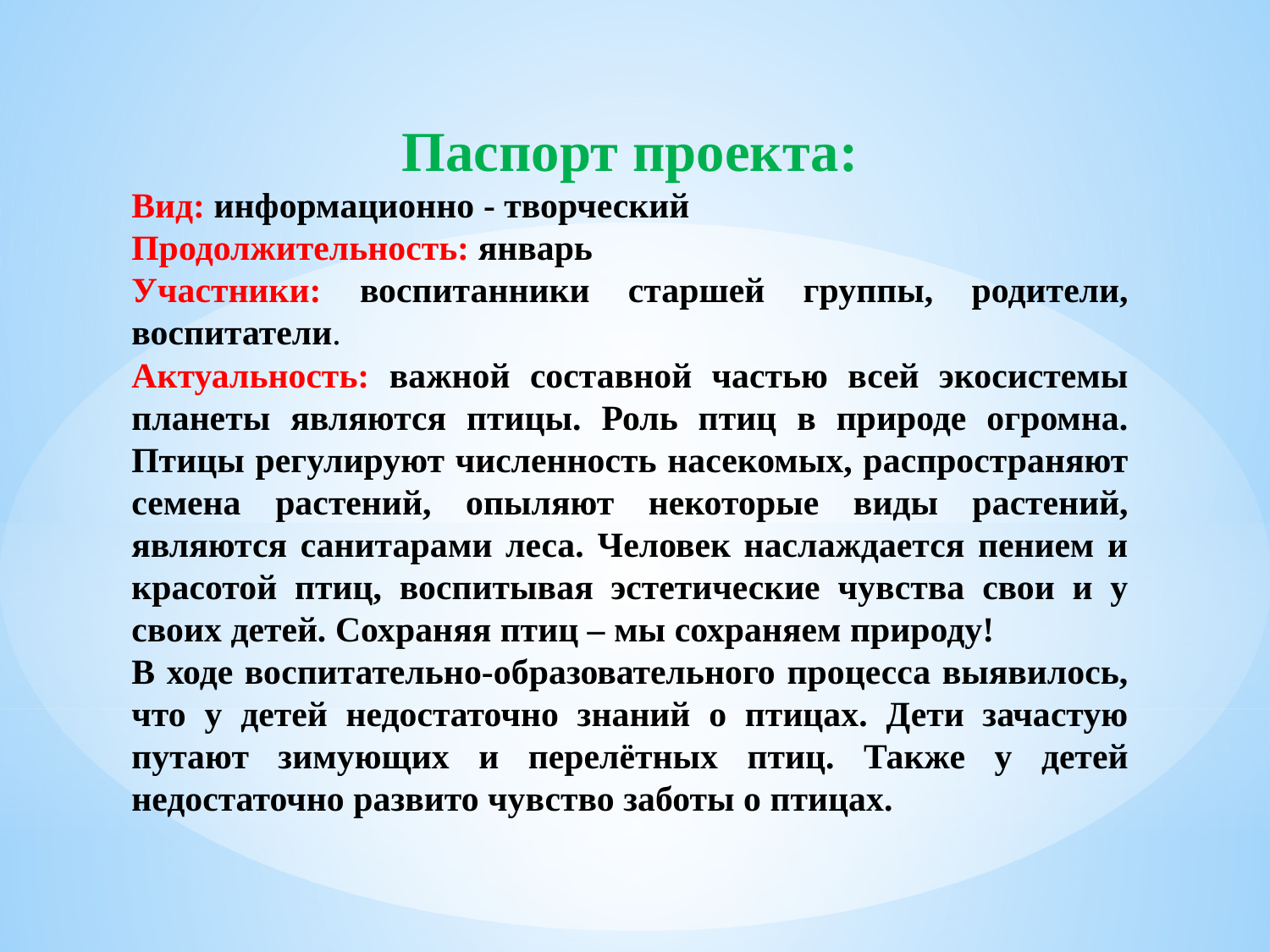

Паспорт проекта:
Вид: информационно - творческий
Продолжительность: январь
Участники: воспитанники старшей группы, родители, воспитатели.
Актуальность: важной составной частью всей экосистемы планеты являются птицы. Роль птиц в природе огромна. Птицы регулируют численность насекомых, распространяют семена растений, опыляют некоторые виды растений, являются санитарами леса. Человек наслаждается пением и красотой птиц, воспитывая эстетические чувства свои и у своих детей. Сохраняя птиц – мы сохраняем природу!
В ходе воспитательно-образовательного процесса выявилось, что у детей недостаточно знаний о птицах. Дети зачастую путают зимующих и перелётных птиц. Также у детей недостаточно развито чувство заботы о птицах.